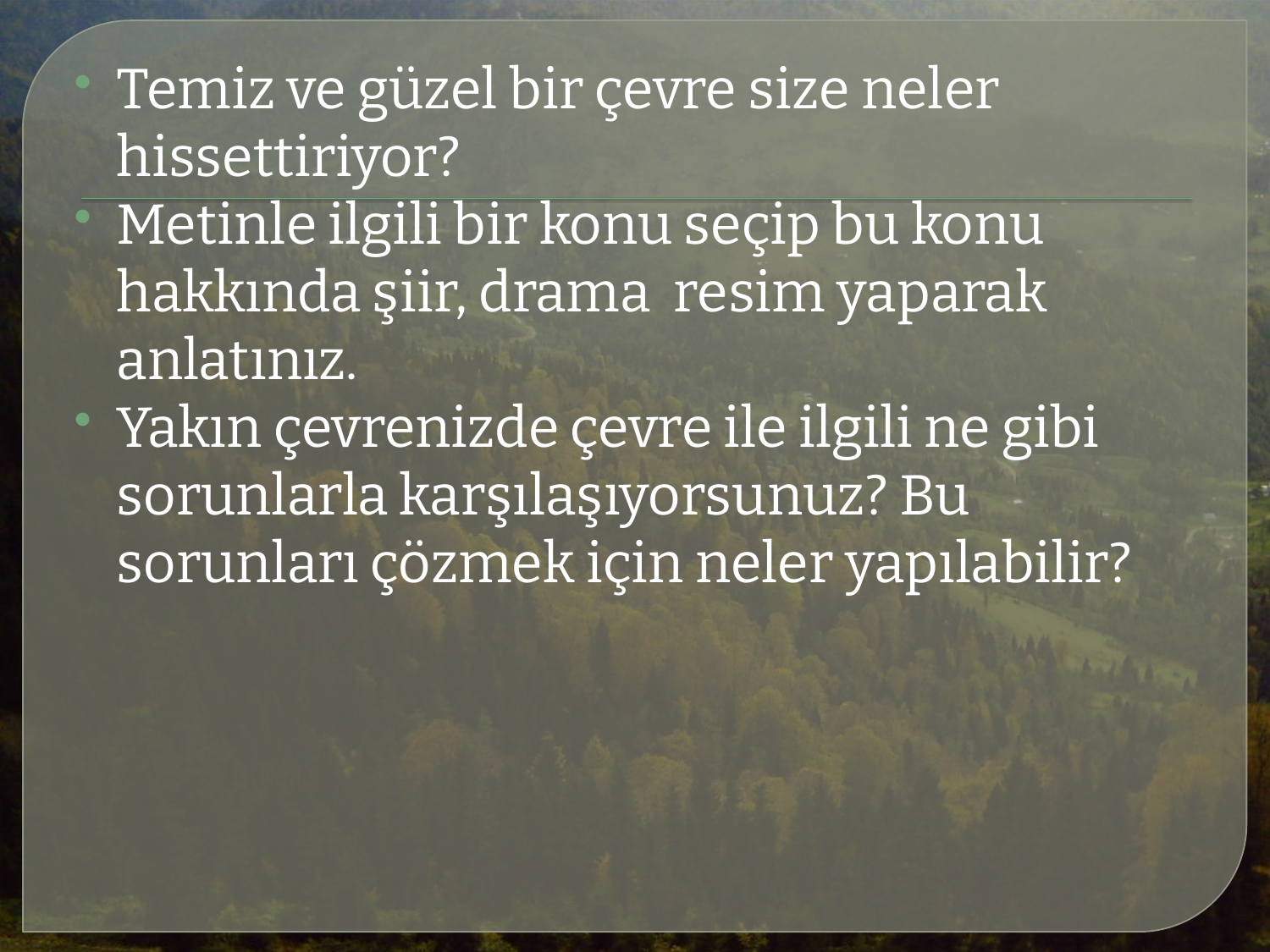

Temiz ve güzel bir çevre size neler hissettiriyor?
Metinle ilgili bir konu seçip bu konu hakkında şiir, drama  resim yaparak anlatınız.
Yakın çevrenizde çevre ile ilgili ne gibi sorunlarla karşılaşıyorsunuz? Bu sorunları çözmek için neler yapılabilir?